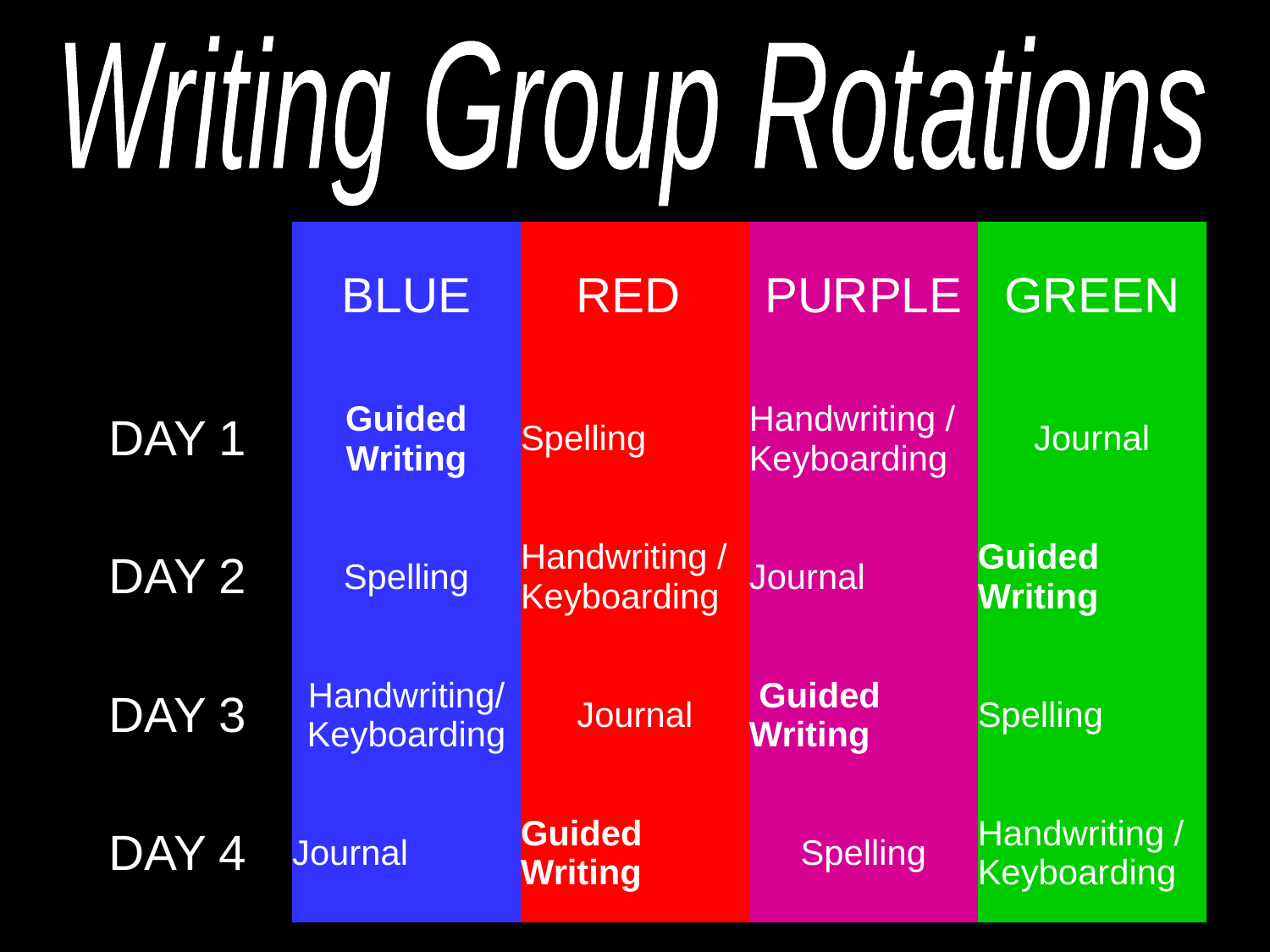

Writing Group Rotations
|  | BLUE | RED | PURPLE | GREEN |
| --- | --- | --- | --- | --- |
| DAY 1 | Guided Writing | Spelling | Handwriting / Keyboarding | Journal |
| DAY 2 | Spelling | Handwriting / Keyboarding | Journal | Guided Writing |
| DAY 3 | Handwriting/ Keyboarding | Journal | Guided Writing | Spelling |
| DAY 4 | Journal | Guided Writing | Spelling | Handwriting / Keyboarding |